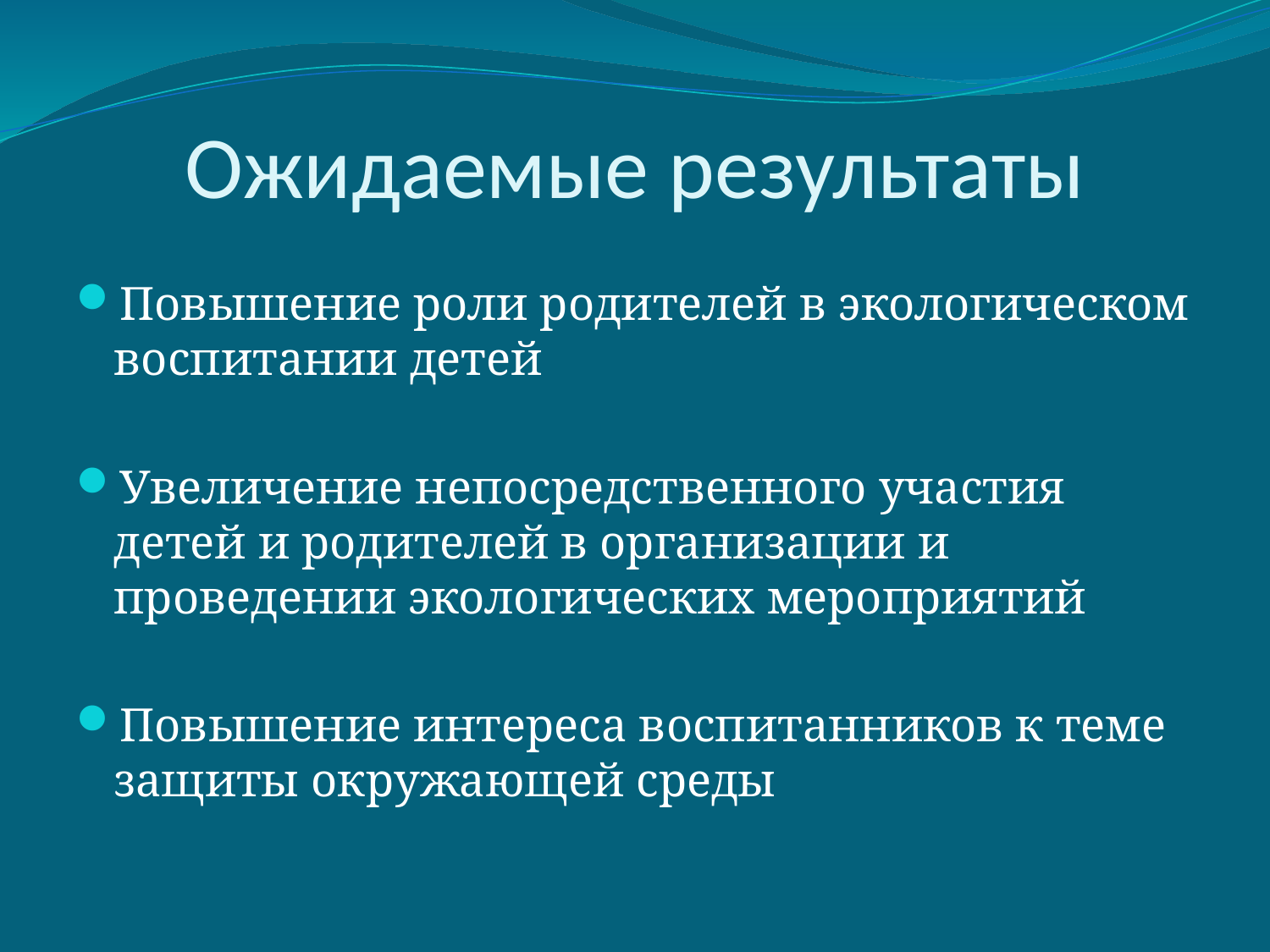

# Ожидаемые результаты
Повышение роли родителей в экологическом воспитании детей

Увеличение непосредственного участия детей и родителей в организации и проведении экологических мероприятий

Повышение интереса воспитанников к теме защиты окружающей среды